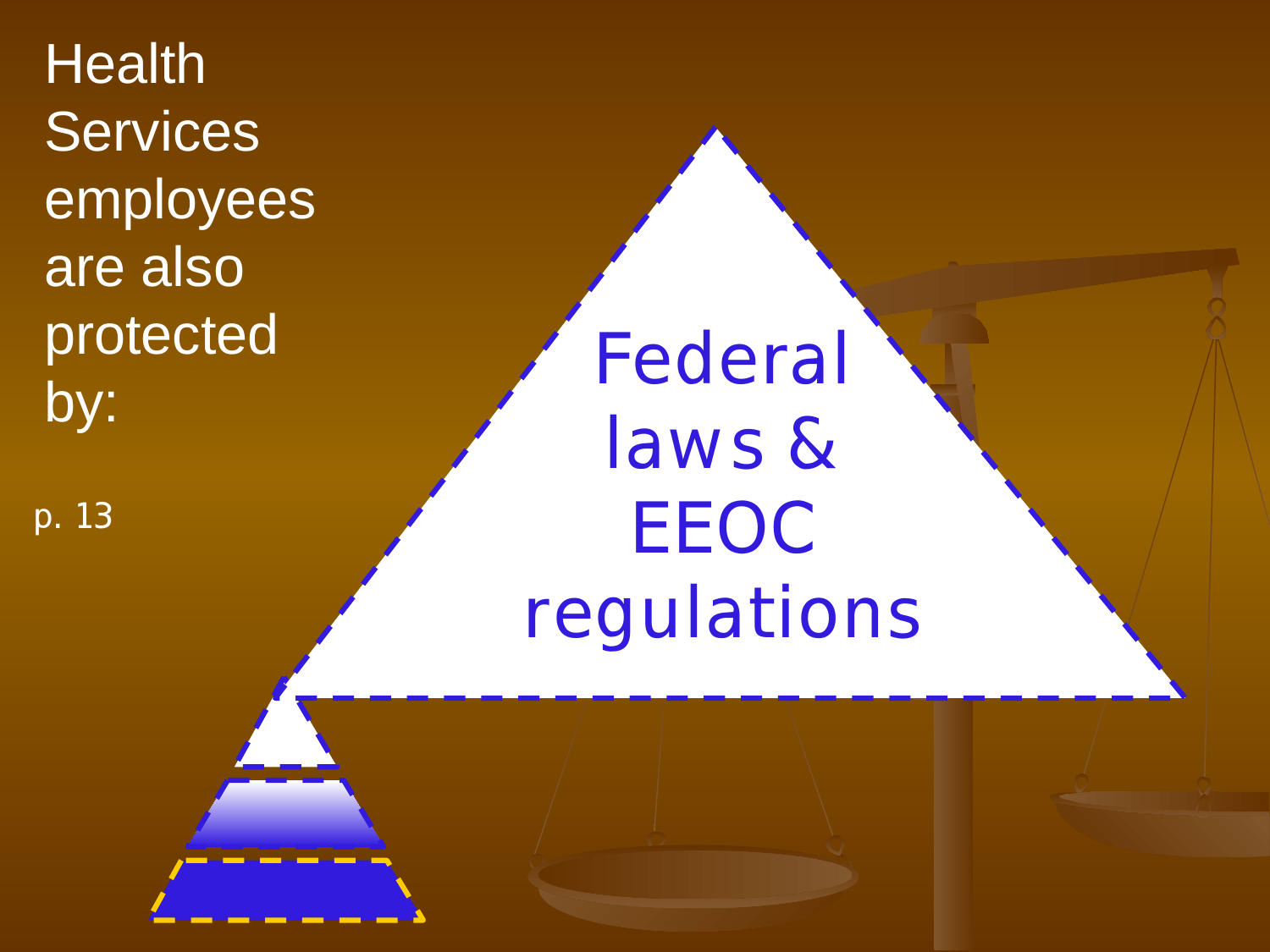

Health Services employees are also protected by:

Federal laws & EEOC regulations
p. 13